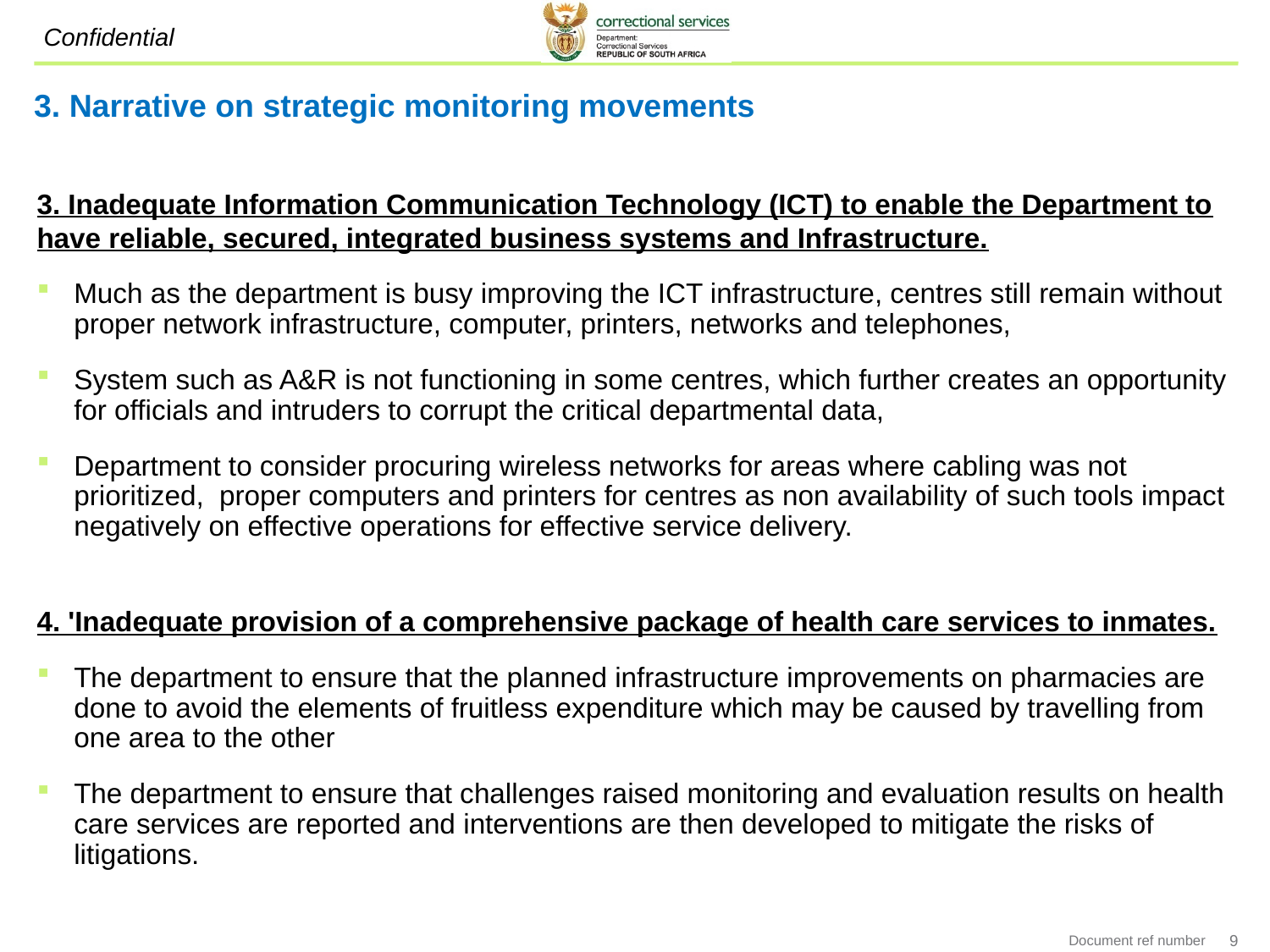

# 3. Narrative on strategic monitoring movements
3. Inadequate Information Communication Technology (ICT) to enable the Department to have reliable, secured, integrated business systems and Infrastructure.
Much as the department is busy improving the ICT infrastructure, centres still remain without proper network infrastructure, computer, printers, networks and telephones,
System such as A&R is not functioning in some centres, which further creates an opportunity for officials and intruders to corrupt the critical departmental data,
Department to consider procuring wireless networks for areas where cabling was not prioritized,  proper computers and printers for centres as non availability of such tools impact negatively on effective operations for effective service delivery.

4. 'Inadequate provision of a comprehensive package of health care services to inmates.
The department to ensure that the planned infrastructure improvements on pharmacies are done to avoid the elements of fruitless expenditure which may be caused by travelling from one area to the other
The department to ensure that challenges raised monitoring and evaluation results on health care services are reported and interventions are then developed to mitigate the risks of litigations.